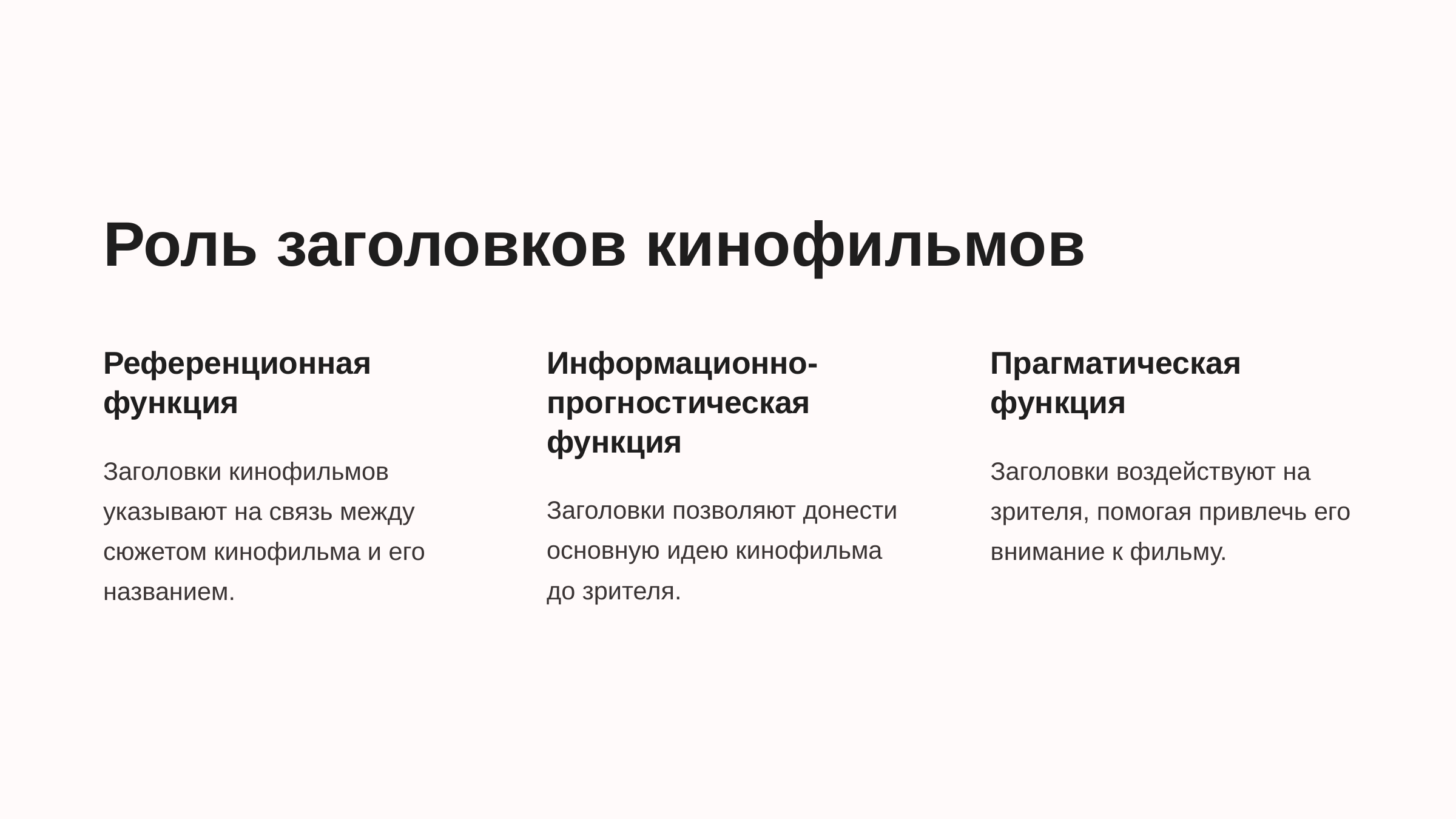

Роль заголовков кинофильмов
Референционная функция
Информационно-прогностическая функция
Прагматическая функция
Заголовки кинофильмов указывают на связь между сюжетом кинофильма и его названием.
Заголовки воздействуют на зрителя, помогая привлечь его внимание к фильму.
Заголовки позволяют донести основную идею кинофильма до зрителя.